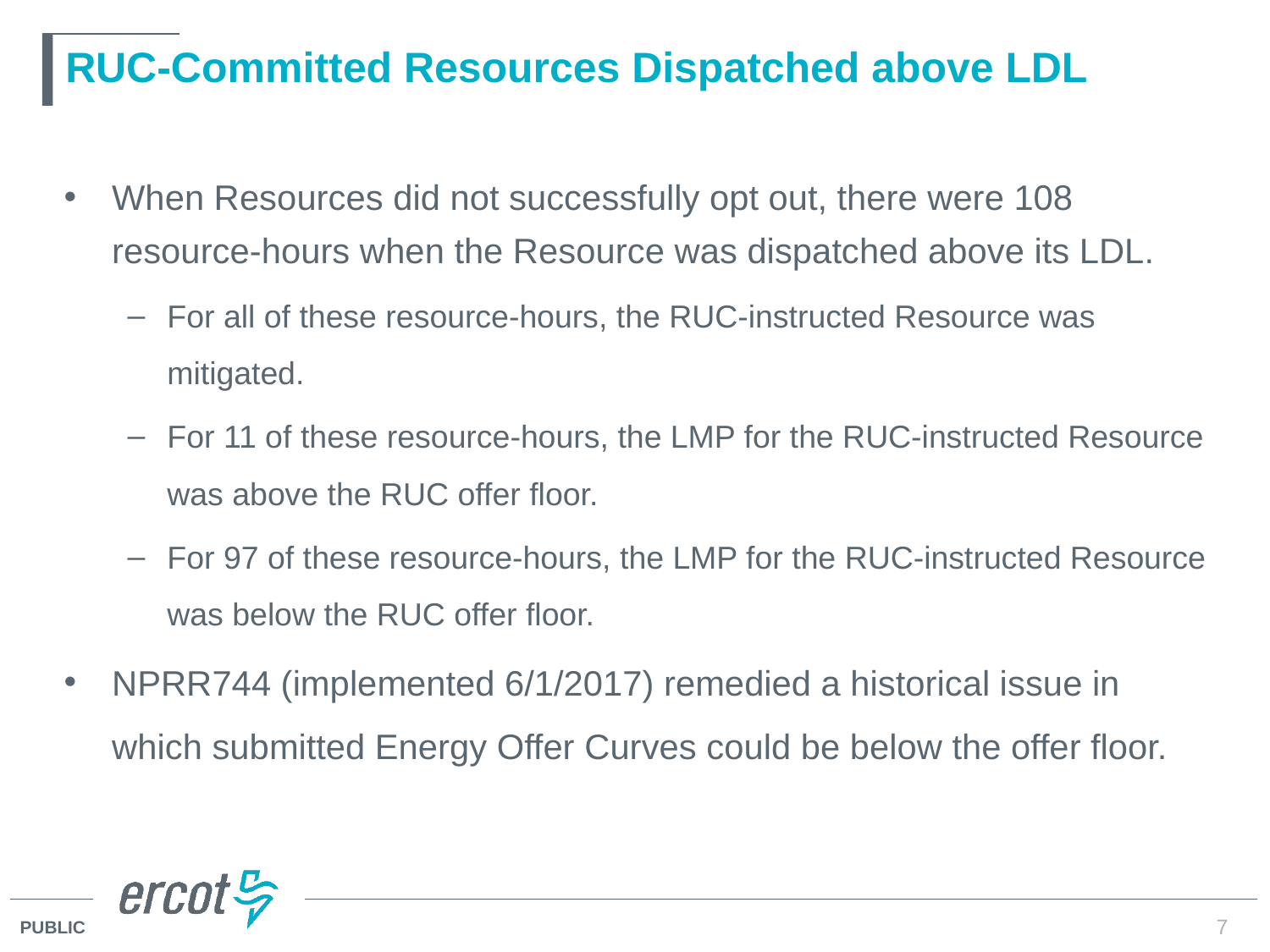

# RUC-Committed Resources Dispatched above LDL
When Resources did not successfully opt out, there were 108 resource-hours when the Resource was dispatched above its LDL.
For all of these resource-hours, the RUC-instructed Resource was mitigated.
For 11 of these resource-hours, the LMP for the RUC-instructed Resource was above the RUC offer floor.
For 97 of these resource-hours, the LMP for the RUC-instructed Resource was below the RUC offer floor.
NPRR744 (implemented 6/1/2017) remedied a historical issue in which submitted Energy Offer Curves could be below the offer floor.

7